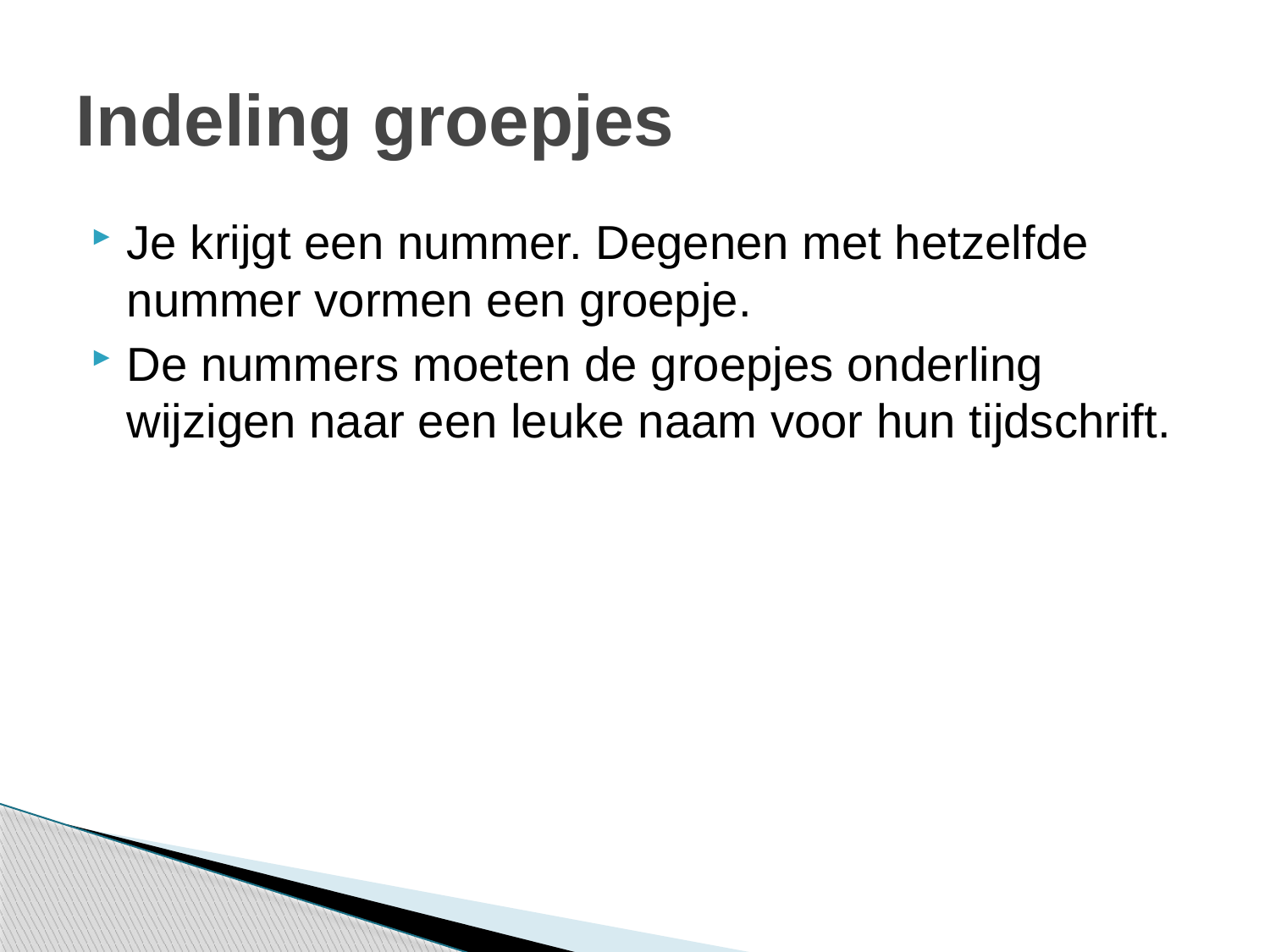

# Indeling groepjes
Je krijgt een nummer. Degenen met hetzelfde nummer vormen een groepje.
De nummers moeten de groepjes onderling wijzigen naar een leuke naam voor hun tijdschrift.